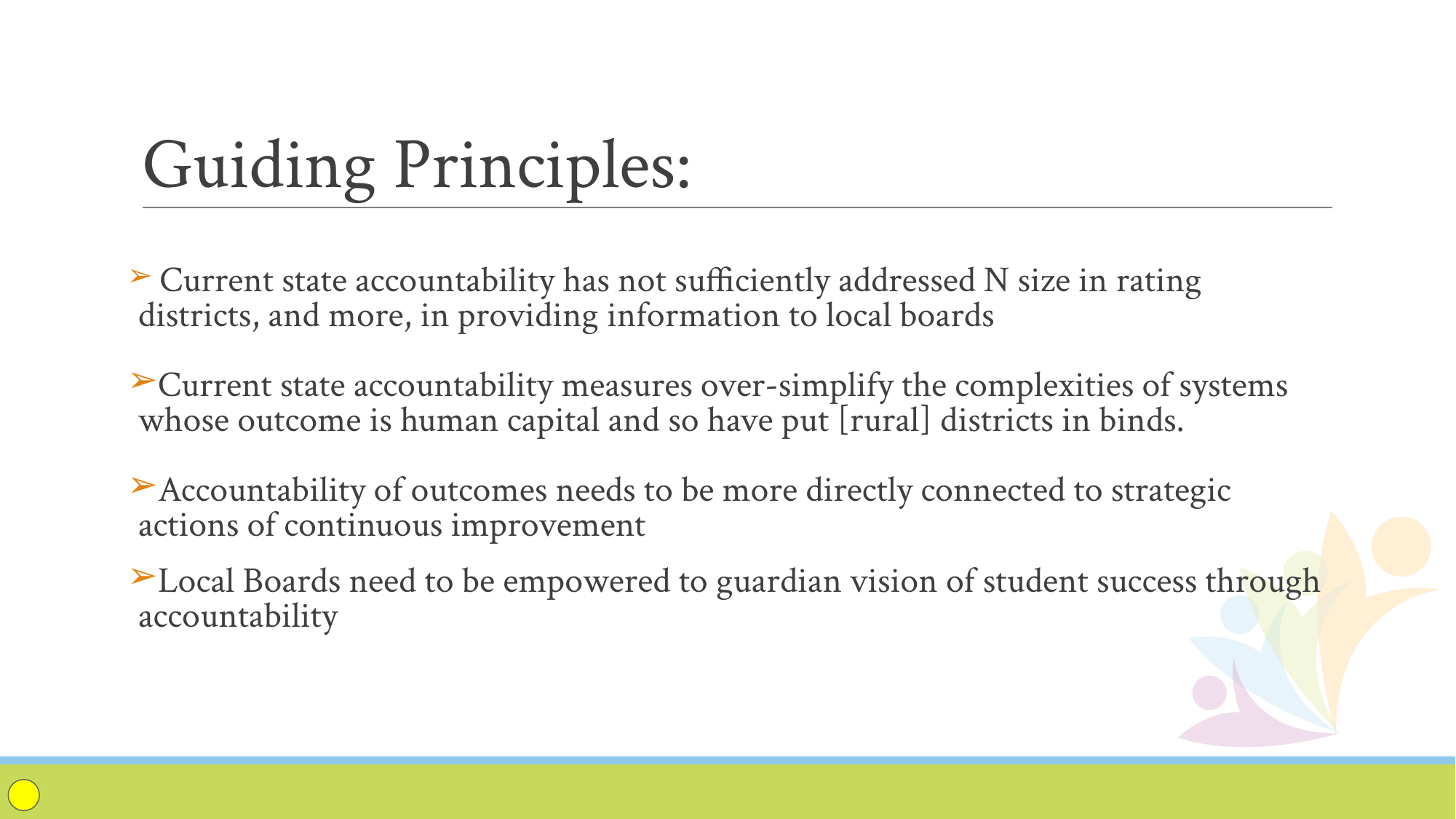

# Guiding Principles:
 Current state accountability has not sufficiently addressed N size in rating districts, and more, in providing information to local boards

Current state accountability measures over-simplify the complexities of systems whose outcome is human capital and so have put [rural] districts in binds.

Accountability of outcomes needs to be more directly connected to strategic actions of continuous improvement
Local Boards need to be empowered to guardian vision of student success through accountability